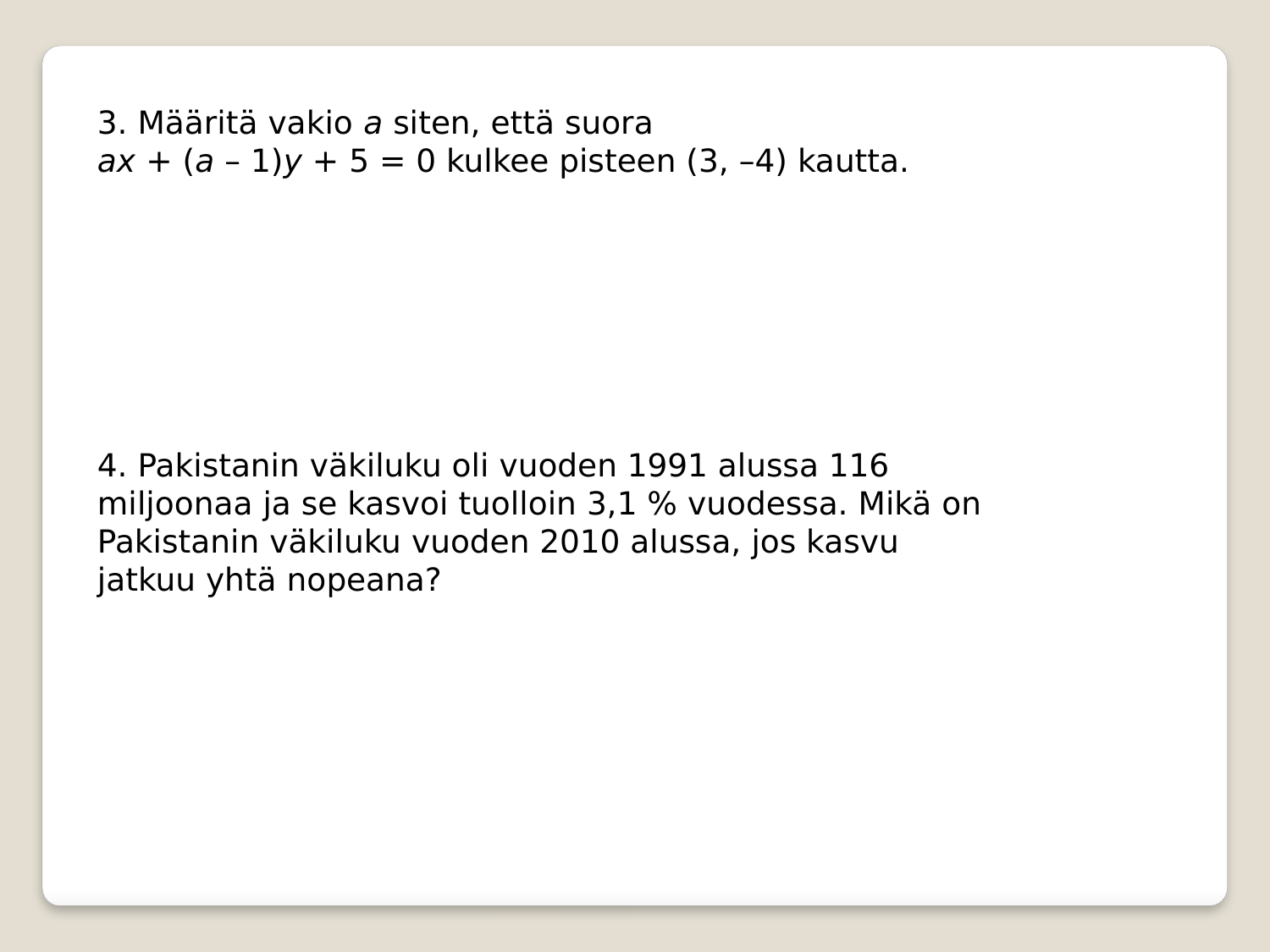

3. Määritä vakio a siten, että suora
ax + (a – 1)y + 5 = 0 kulkee pisteen (3, –4) kautta.

4. Pakistanin väkiluku oli vuoden 1991 alussa 116 miljoonaa ja se kasvoi tuolloin 3,1 % vuodessa. Mikä on Pakistanin väkiluku vuoden 2010 alussa, jos kasvu jatkuu yhtä nopeana?